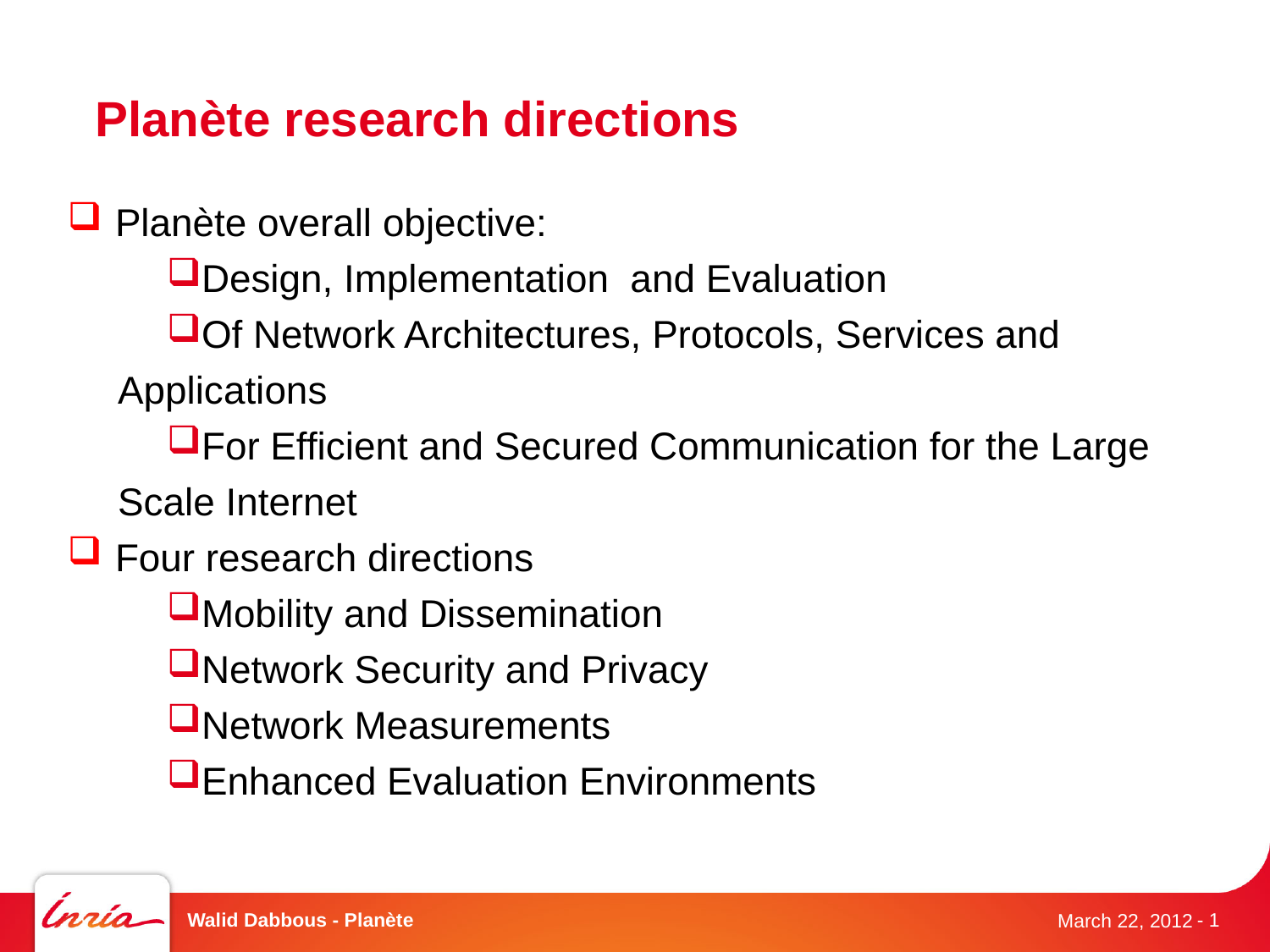

# Planète research directions
Planète overall objective:
Design, Implementation  and Evaluation
Of Network Architectures, Protocols, Services and Applications
For Efficient and Secured Communication for the Large Scale Internet
Four research directions
Mobility and Dissemination
Network Security and Privacy
Network Measurements
Enhanced Evaluation Environments

Walid Dabbous - Planète
- 1
March 22, 2012